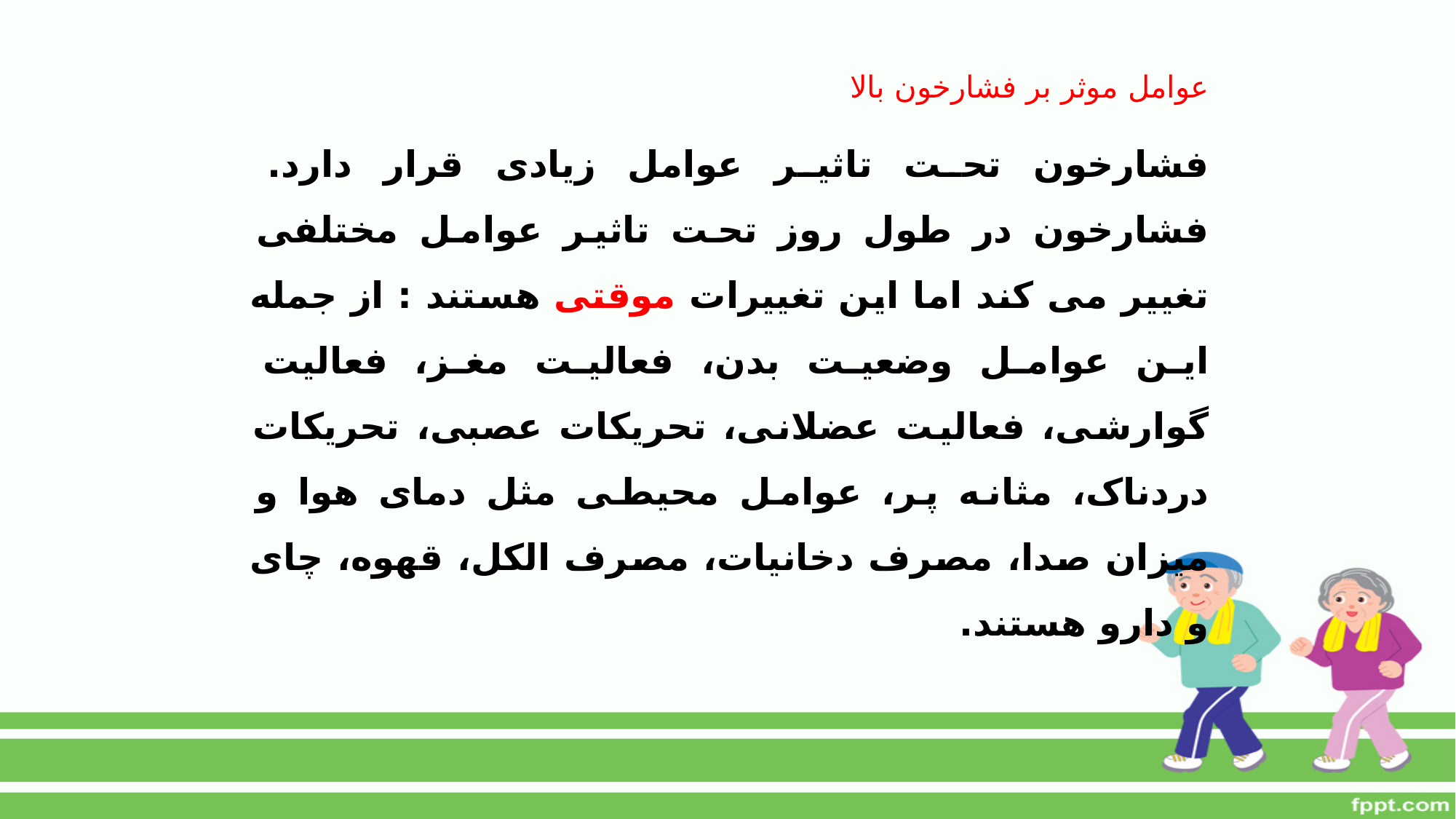

عوامل موثر بر فشارخون بالا
فشارخون تحت تاثیر عوامل زیادی قرار دارد. فشارخون در طول روز تحت تاثیر عوامل مختلفی تغییر می کند اما این تغییرات موقتی هستند : از جمله این عوامل وضعیت بدن، فعالیت مغز، فعالیت گوارشی، فعالیت عضلانی، تحریکات عصبی، تحریکات دردناک، مثانه پر، عوامل محیطی مثل دمای هوا و میزان صدا، مصرف دخانیات، مصرف الکل، قهوه، چای و دارو هستند.